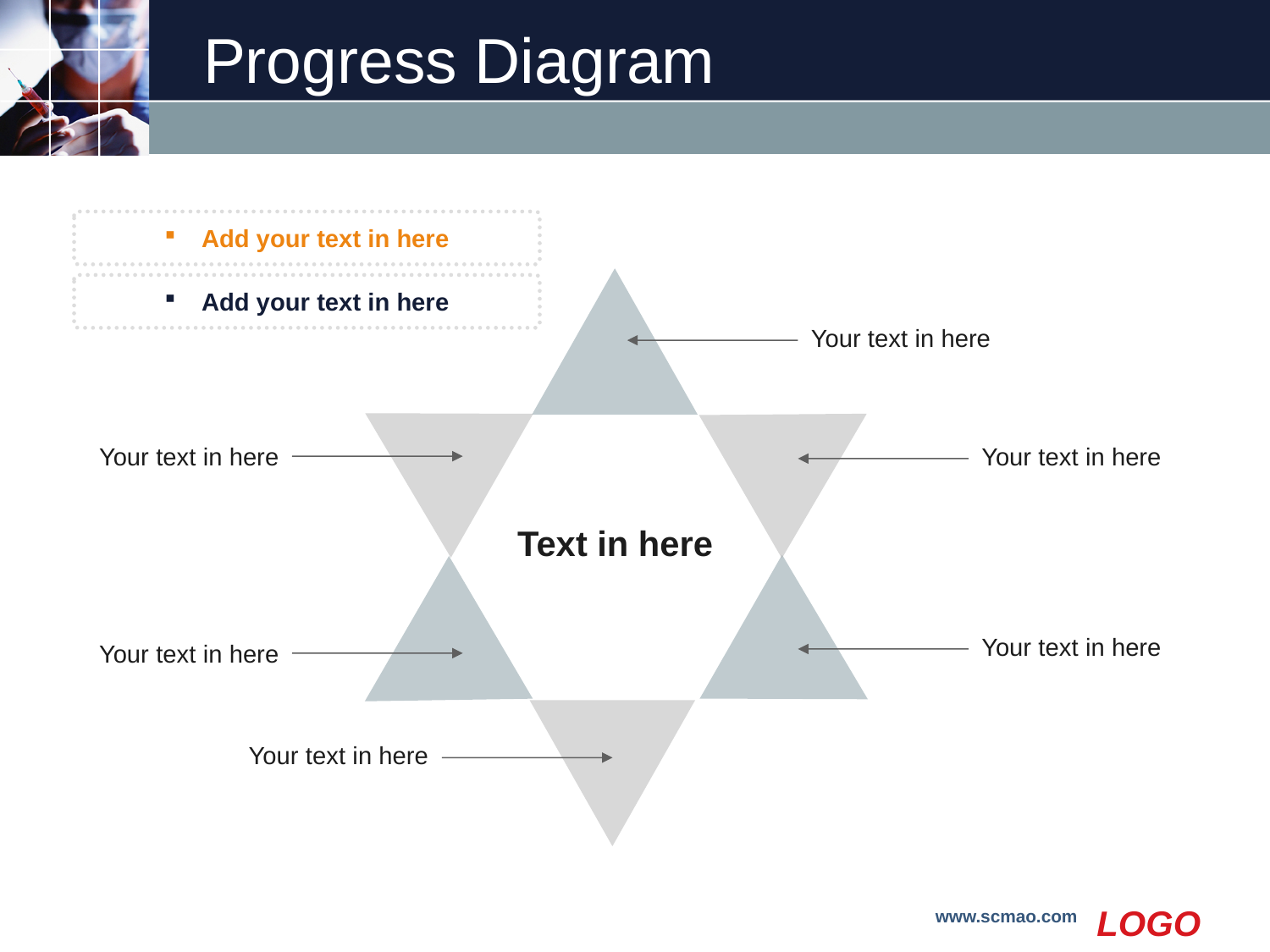

# Progress Diagram
 Add your text in here

 Add your text in here
Your text in here

Your text in here
Your text in here

Text in here
Your text in here
Your text in here

Your text in here

www.scmao.com